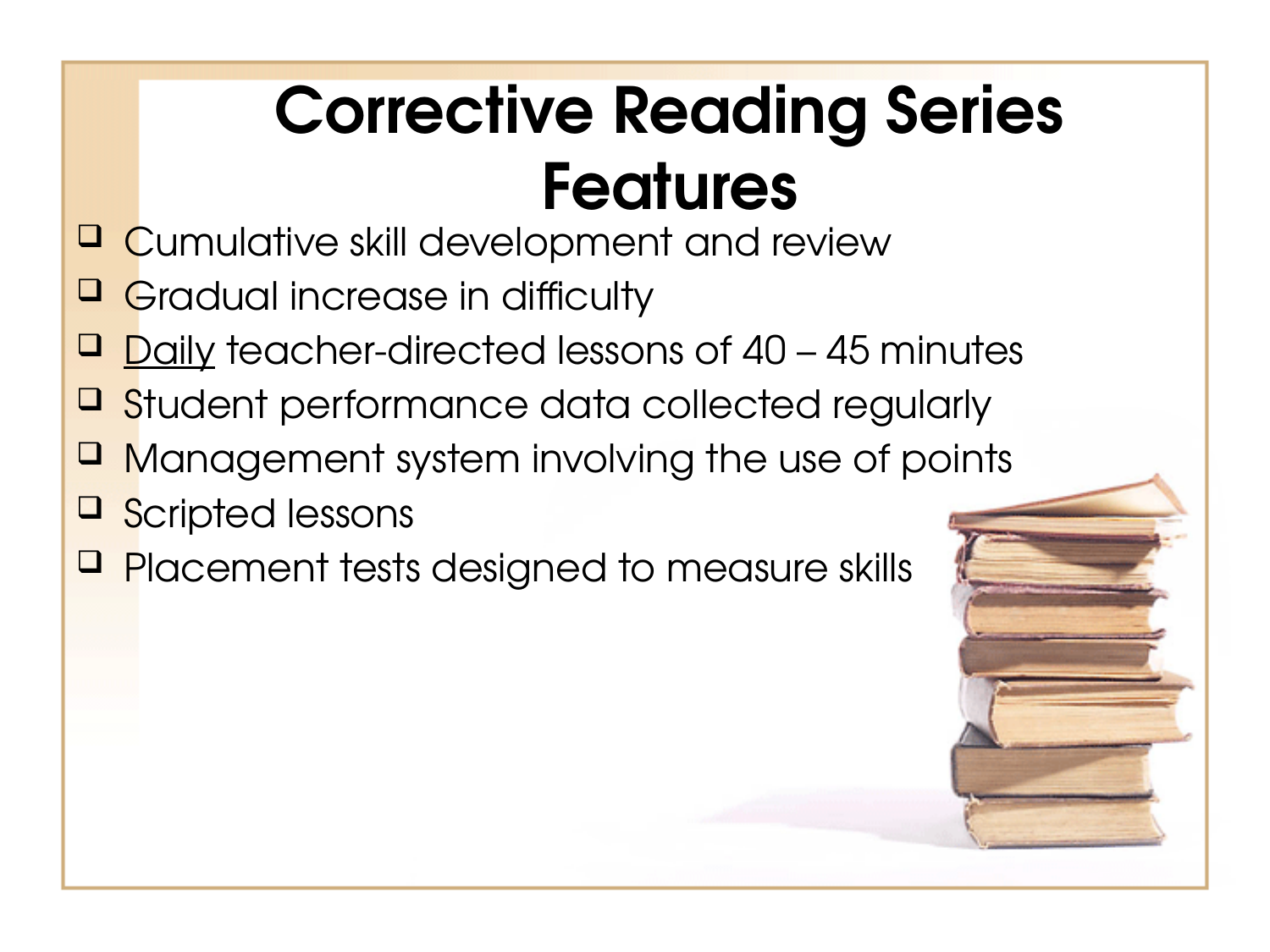

# Corrective Reading Series Features

Cumulative skill development and review
Gradual increase in difficulty
Daily teacher-directed lessons of 40 – 45 minutes
Student performance data collected regularly
Management system involving the use of points
Scripted lessons
Placement tests designed to measure skills